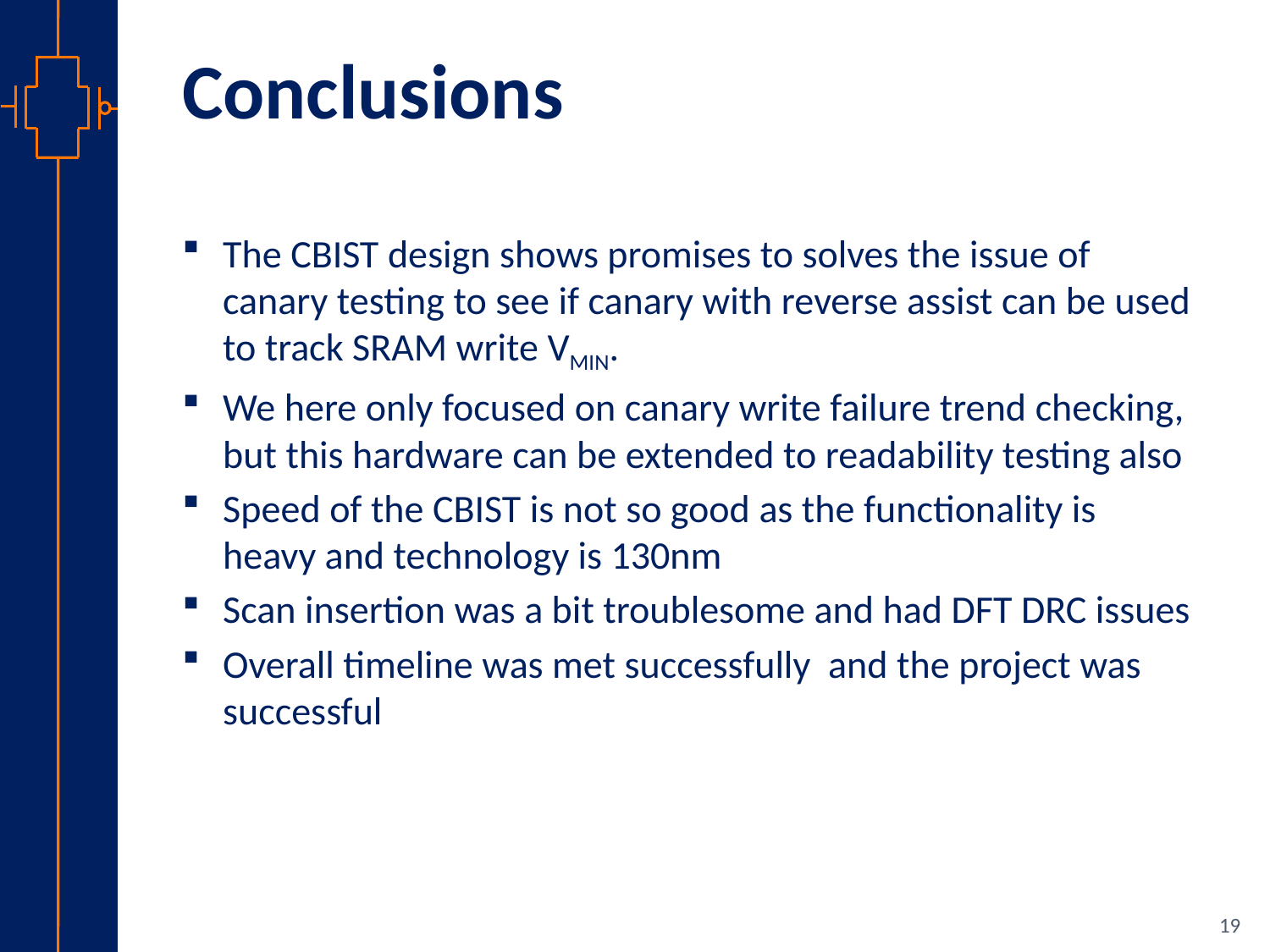

# Conclusions
The CBIST design shows promises to solves the issue of canary testing to see if canary with reverse assist can be used to track SRAM write VMIN.
We here only focused on canary write failure trend checking, but this hardware can be extended to readability testing also
Speed of the CBIST is not so good as the functionality is heavy and technology is 130nm
Scan insertion was a bit troublesome and had DFT DRC issues
Overall timeline was met successfully  and the project was successful
19